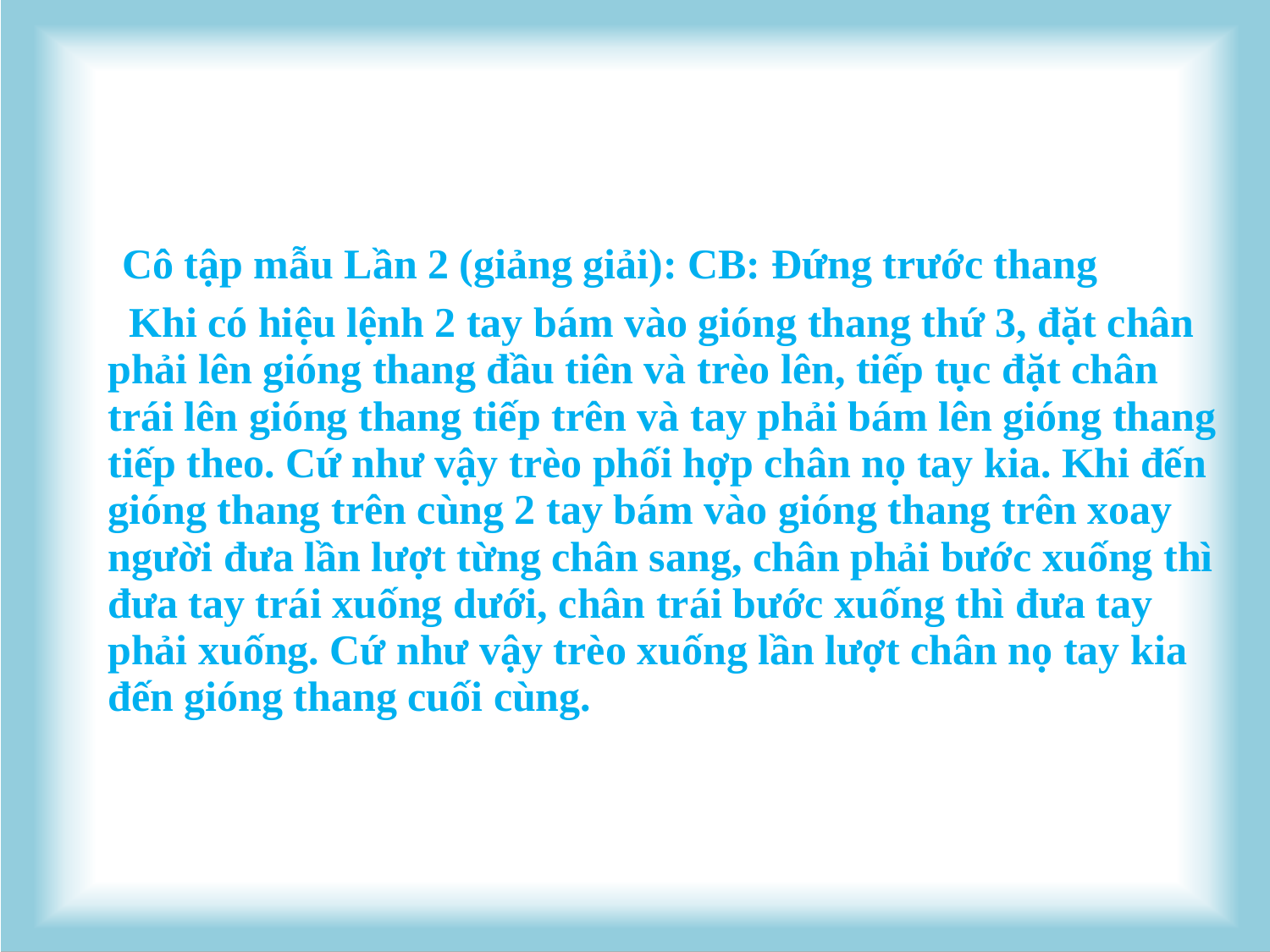

# Cô tập mẫu Lần 2 (giảng giải): CB: Đứng trước thang
  Khi có hiệu lệnh 2 tay bám vào gióng thang thứ 3, đặt chân phải lên gióng thang đầu tiên và trèo lên, tiếp tục đặt chân trái lên gióng thang tiếp trên và tay phải bám lên gióng thang tiếp theo. Cứ như vậy trèo phối hợp chân nọ tay kia. Khi đến gióng thang trên cùng 2 tay bám vào gióng thang trên xoay người đưa lần lượt từng chân sang, chân phải bước xuống thì đưa tay trái xuống dưới, chân trái bước xuống thì đưa tay phải xuống. Cứ như vậy trèo xuống lần lượt chân nọ tay kia đến gióng thang cuối cùng.